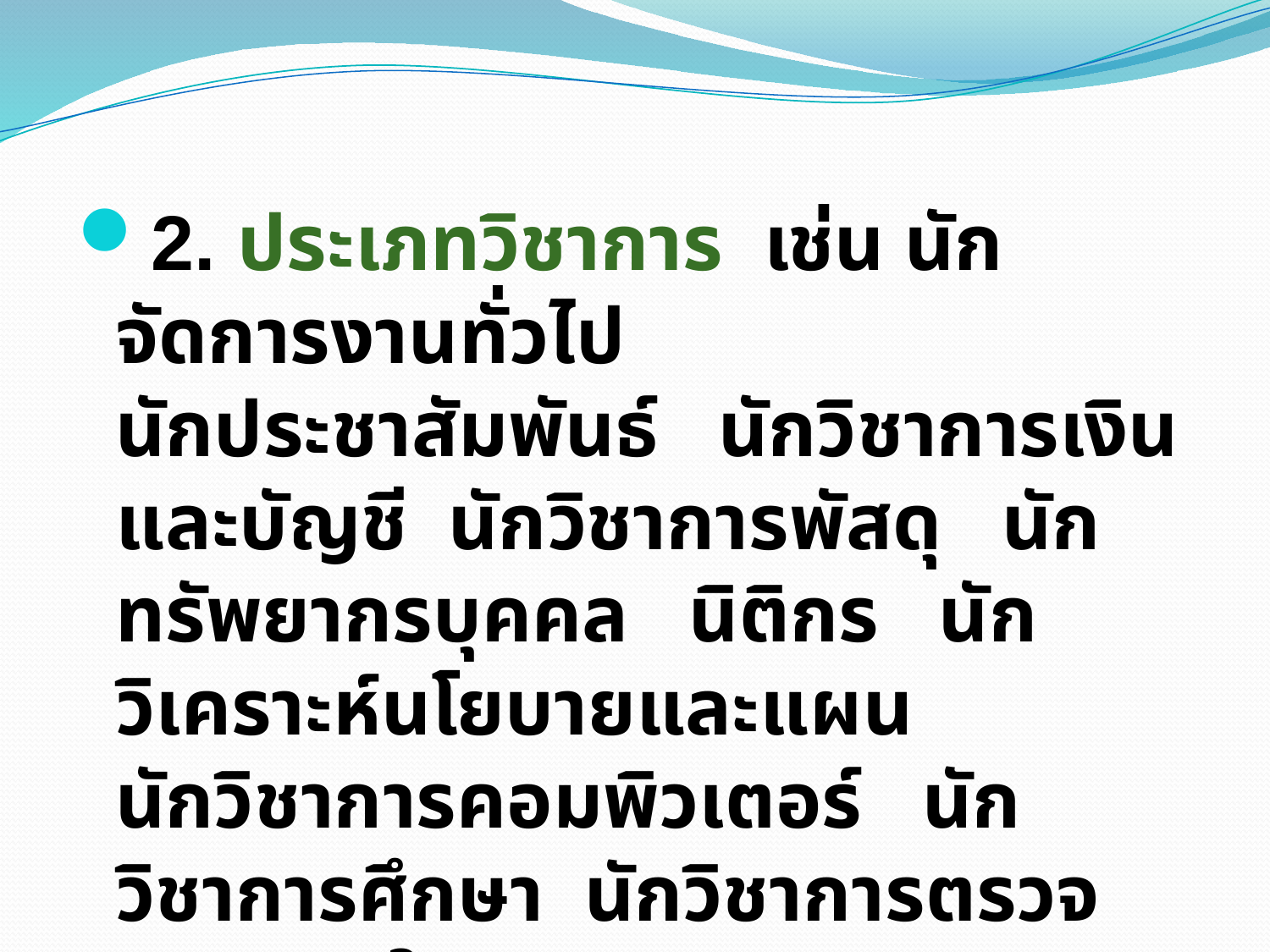

2. ประเภทวิชาการ  เช่น นักจัดการงานทั่วไป
นักประชาสัมพันธ์   นักวิชาการเงินและบัญชี  นักวิชาการพัสดุ   นักทรัพยากรบุคคล   นิติกร   นักวิเคราะห์นโยบายและแผน              นักวิชาการคอมพิวเตอร์   นักวิชาการศึกษา  นักวิชาการตรวจสอบภายใน